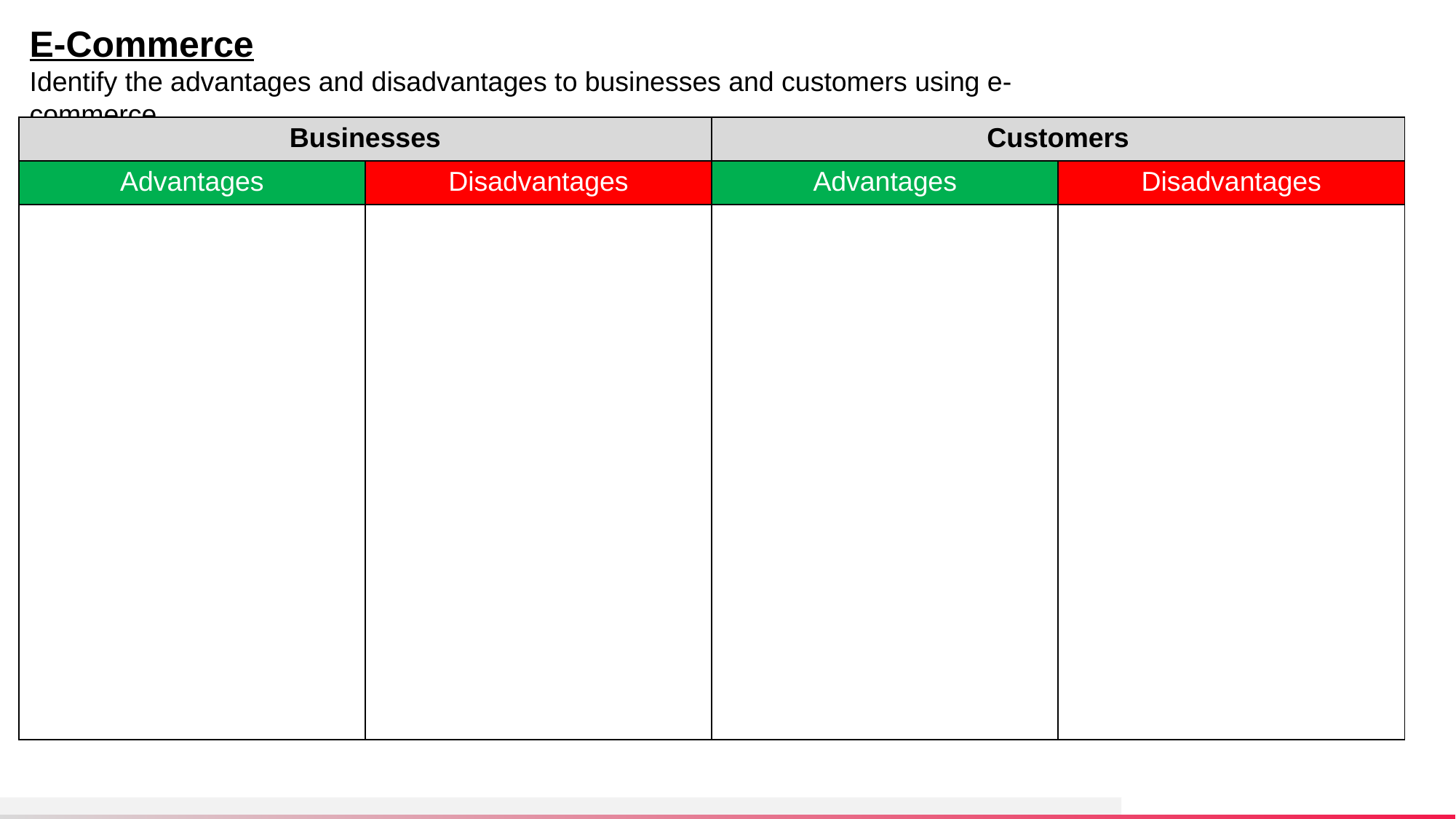

E-Commerce
Identify the advantages and disadvantages to businesses and customers using e-commerce.
| Businesses |  | Customers |  |
| --- | --- | --- | --- |
| Advantages | Disadvantages | Advantages | Disadvantages |
|  |  |  |  |